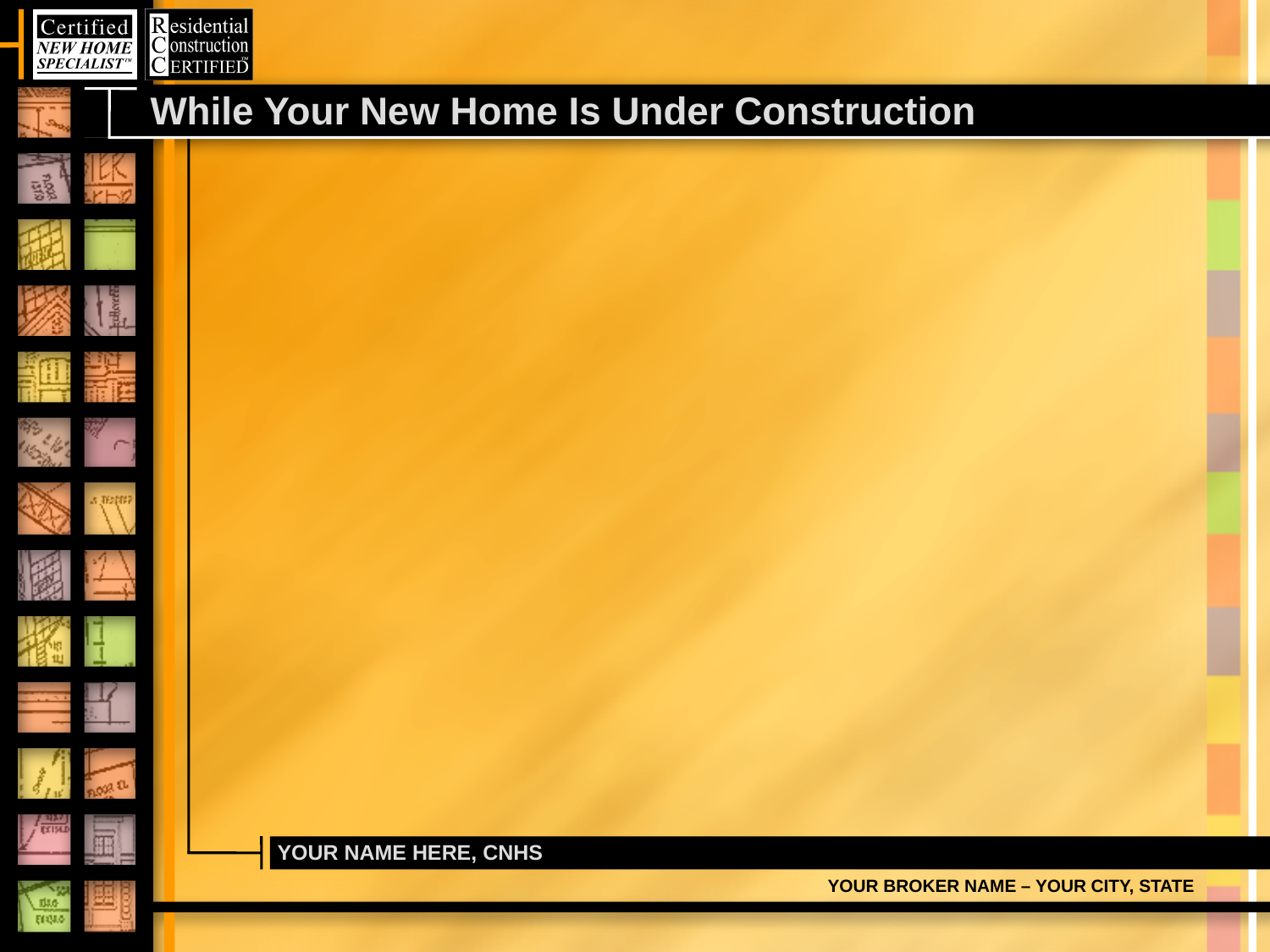

# While Your New Home Is Under Construction

YOUR NAME HERE, CNHS